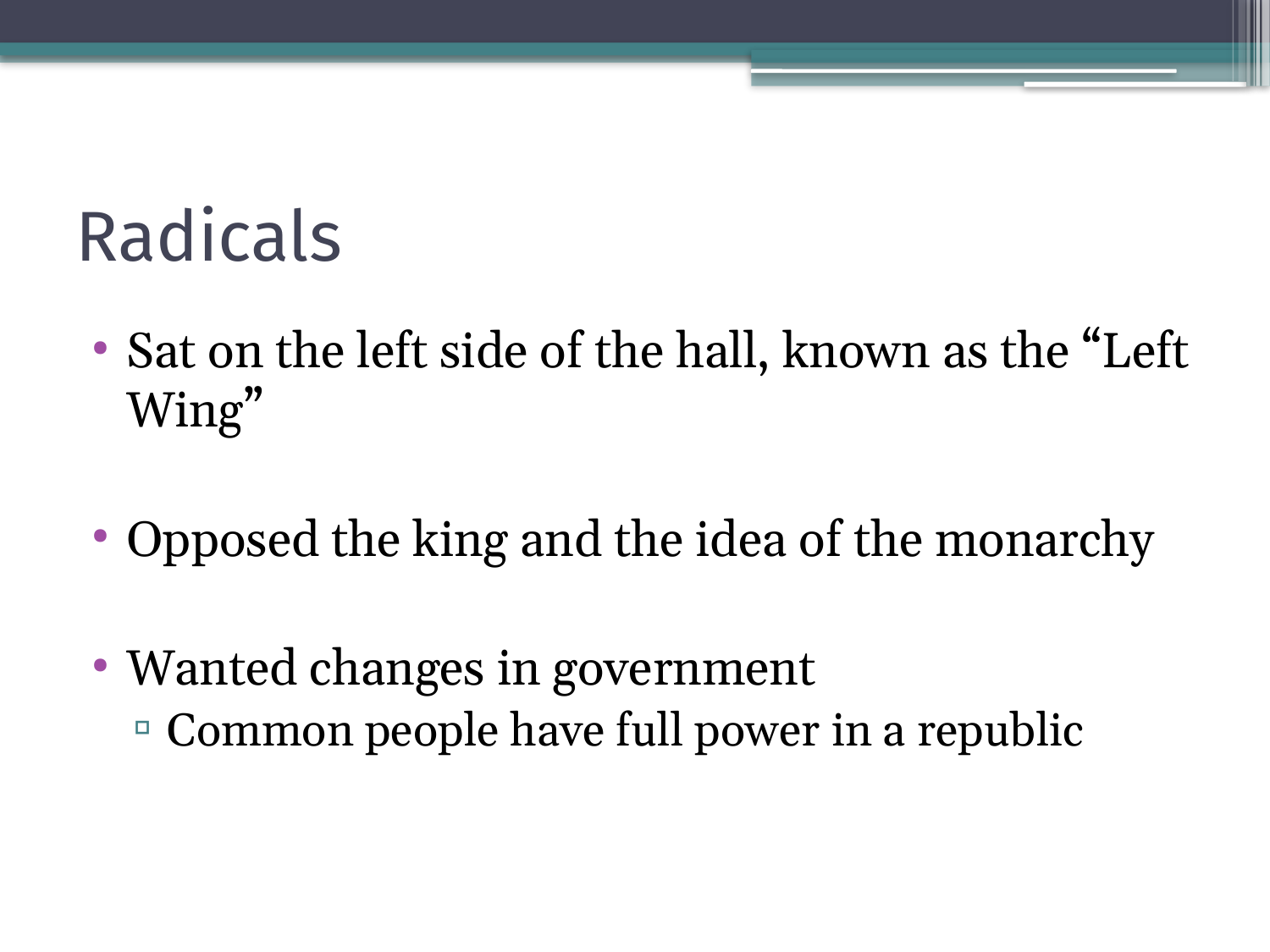

# Radicals
Sat on the left side of the hall, known as the “Left Wing”

Opposed the king and the idea of the monarchy

Wanted changes in government
Common people have full power in a republic